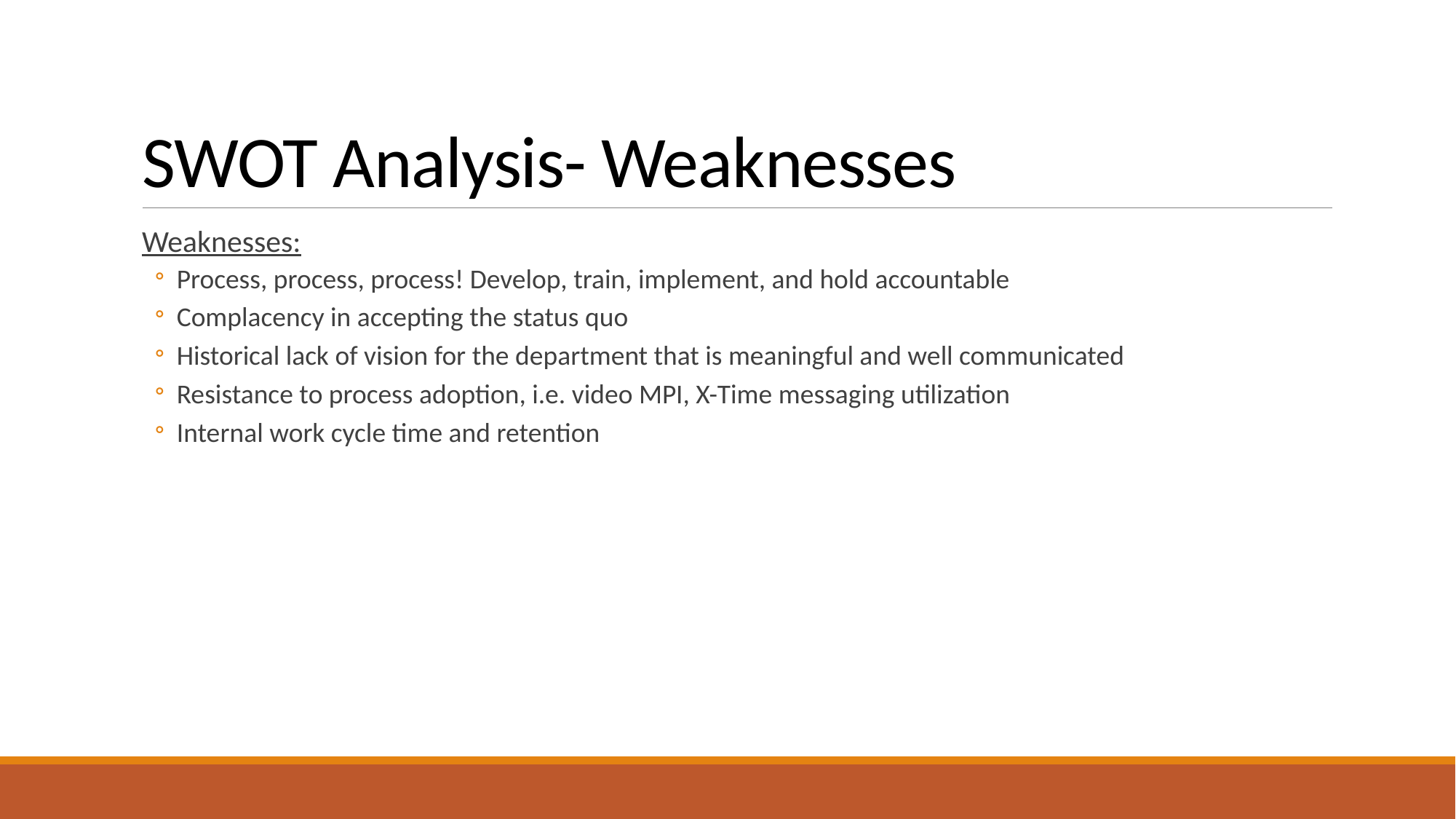

# SWOT Analysis- Weaknesses
Weaknesses:
Process, process, process! Develop, train, implement, and hold accountable
Complacency in accepting the status quo
Historical lack of vision for the department that is meaningful and well communicated
Resistance to process adoption, i.e. video MPI, X-Time messaging utilization
Internal work cycle time and retention